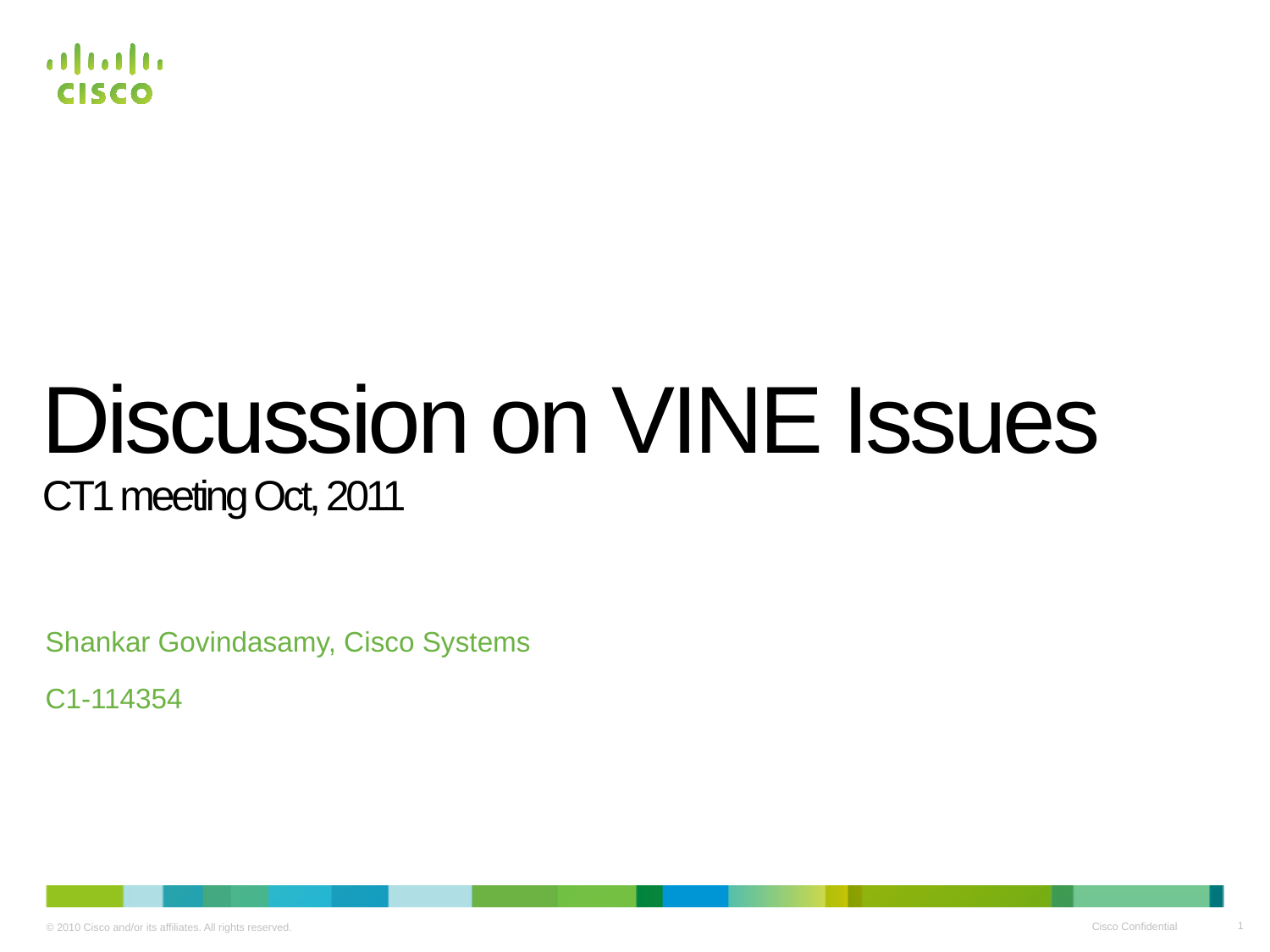

# Discussion on VINE Issues CT1 meeting Oct, 2011
Shankar Govindasamy, Cisco Systems
C1-114354